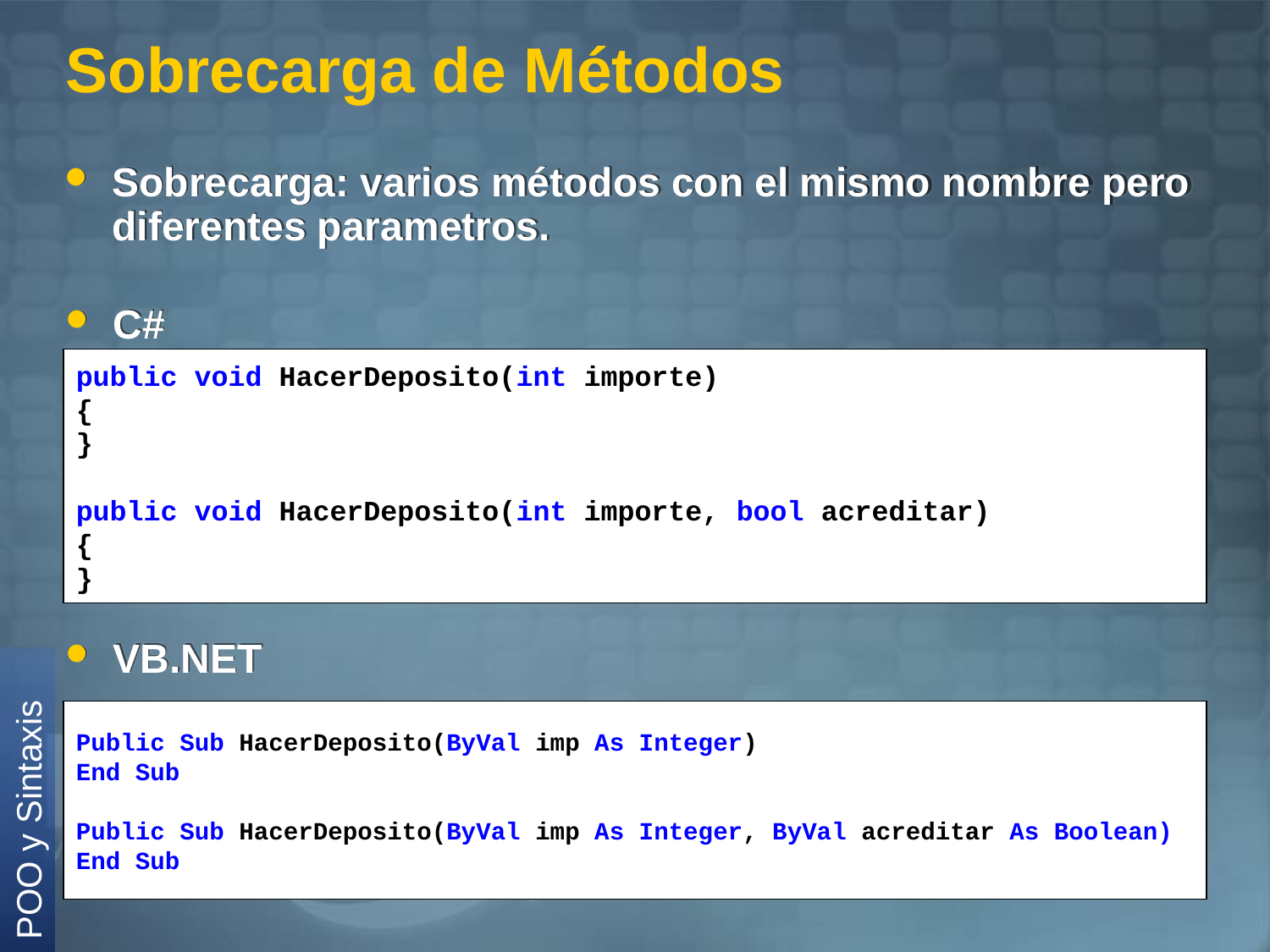

# Sobrecarga de Métodos
Sobrecarga: varios métodos con el mismo nombre pero diferentes parametros.
C#
public void HacerDeposito(int importe)
{
}

public void HacerDeposito(int importe, bool acreditar)
{
}
VB.NET
Public Sub HacerDeposito(ByVal imp As Integer)
End Sub

Public Sub HacerDeposito(ByVal imp As Integer, ByVal acreditar As Boolean)
End Sub
POO y Sintaxis